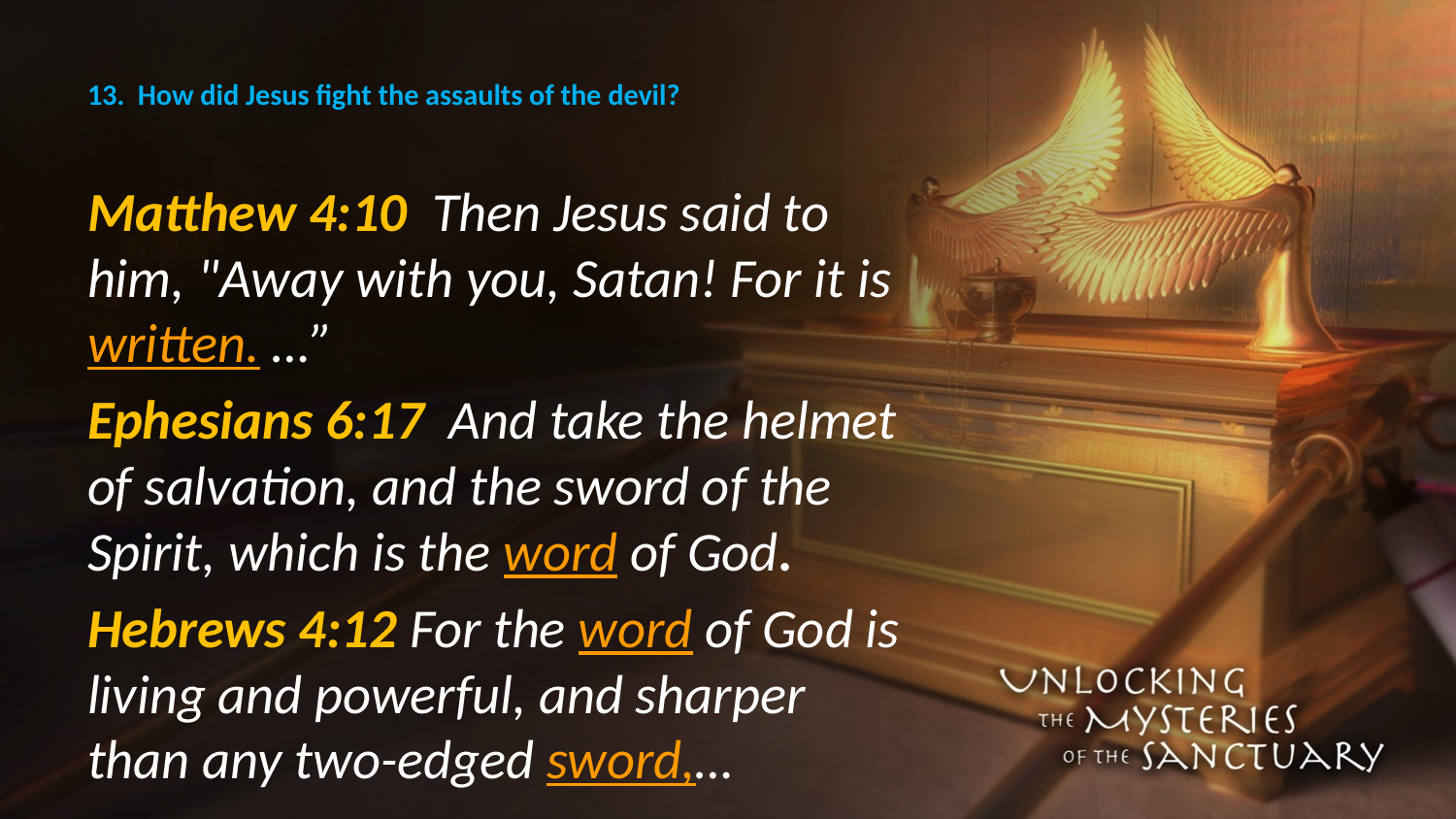

# 13.  How did Jesus fight the assaults of the devil?
Matthew 4:10  Then Jesus said to him, "Away with you, Satan! For it is written. …”
Ephesians 6:17  And take the helmet of salvation, and the sword of the Spirit, which is the word of God.
Hebrews 4:12 For the word of God is living and powerful, and sharper than any two-edged sword,…